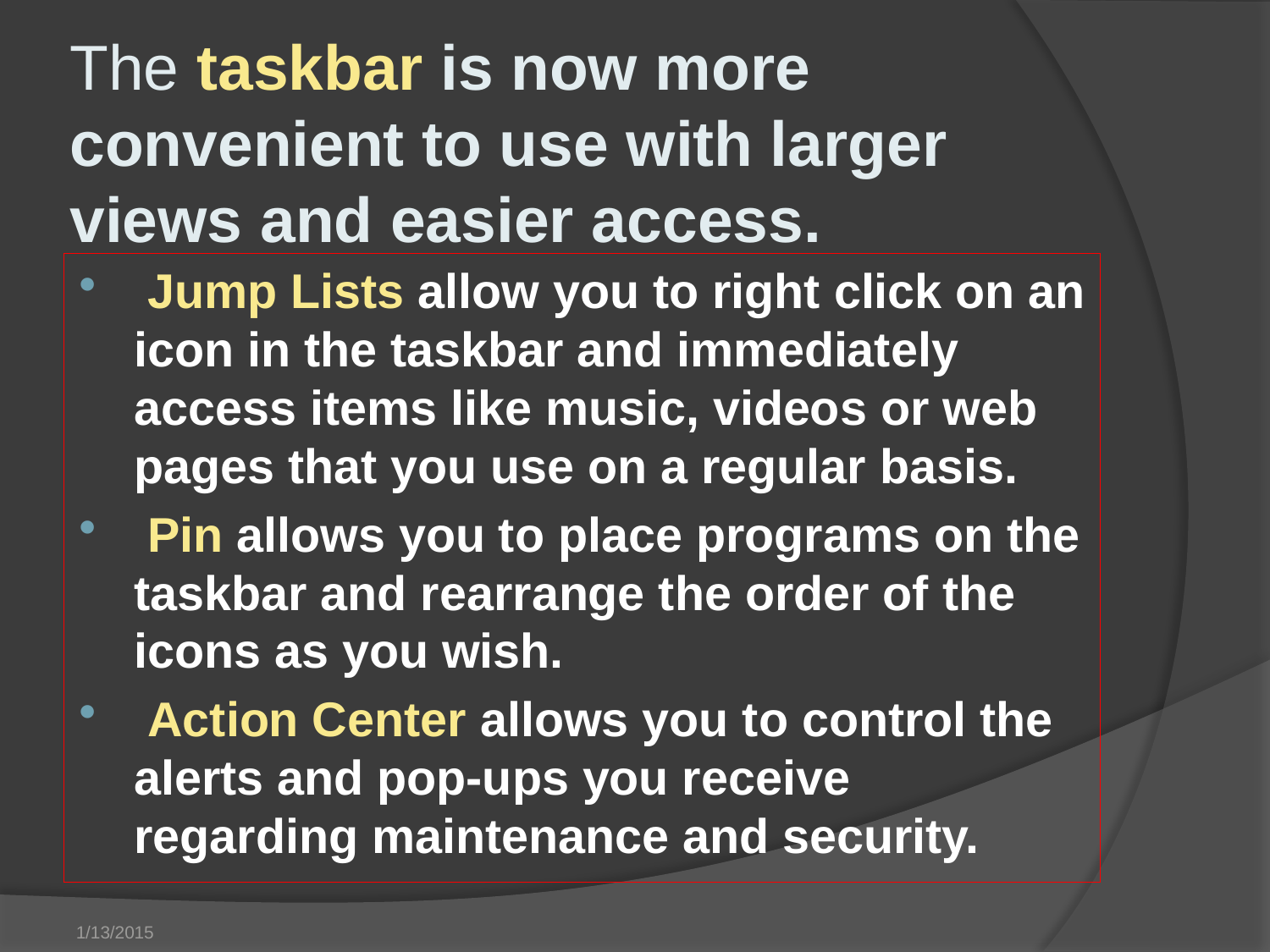

# The taskbar is now more convenient to use with larger views and easier access.
 Jump Lists allow you to right click on an icon in the taskbar and immediately access items like music, videos or web pages that you use on a regular basis.
 Pin allows you to place programs on the taskbar and rearrange the order of the icons as you wish.
 Action Center allows you to control the alerts and pop-ups you receive regarding maintenance and security.

1/13/2015